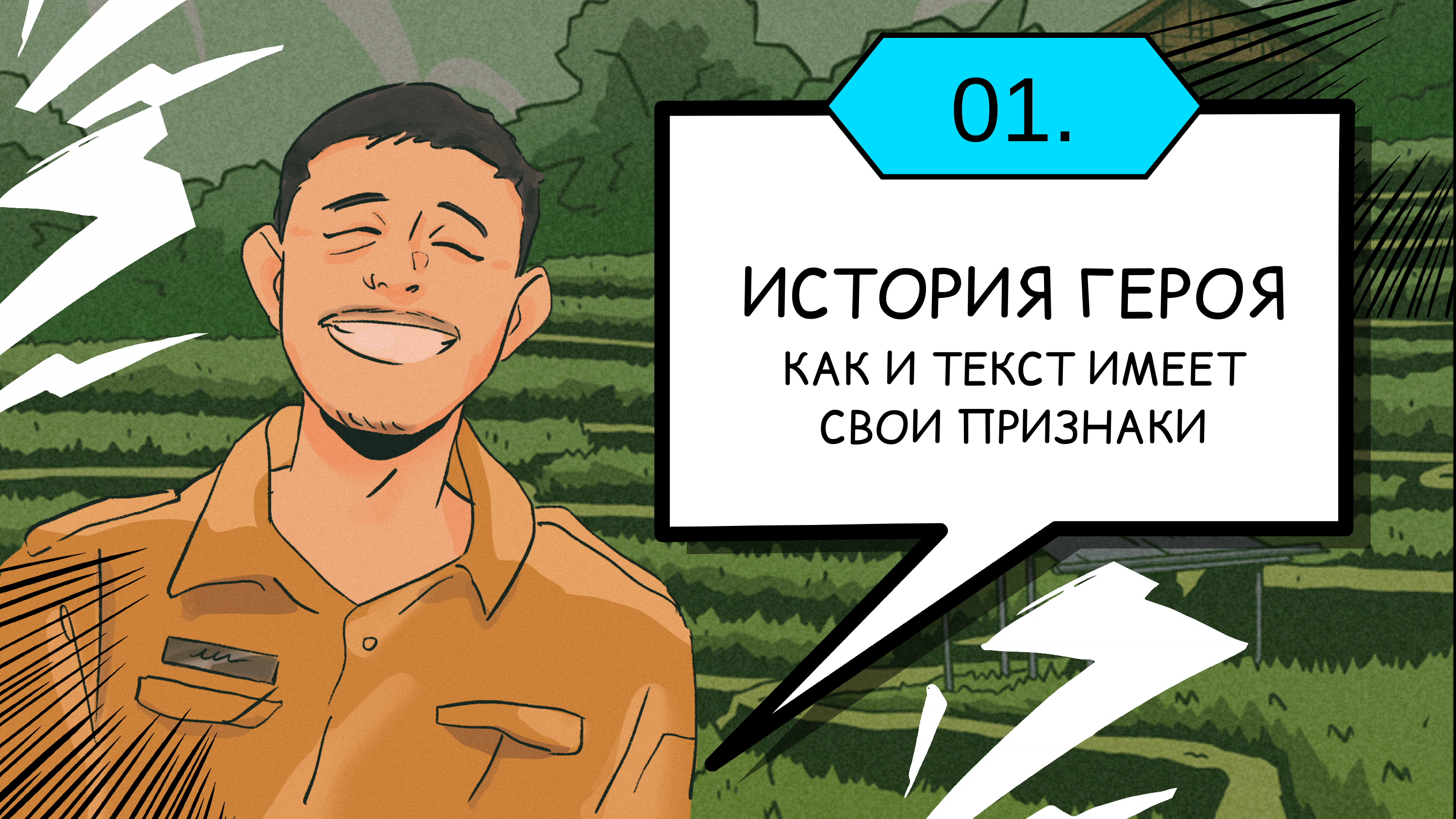

01.

ИСТОРИЯ ГЕРОЯ
КАК И ТЕКСТ ИМЕЕТ СВОИ ПРИЗНАКИ